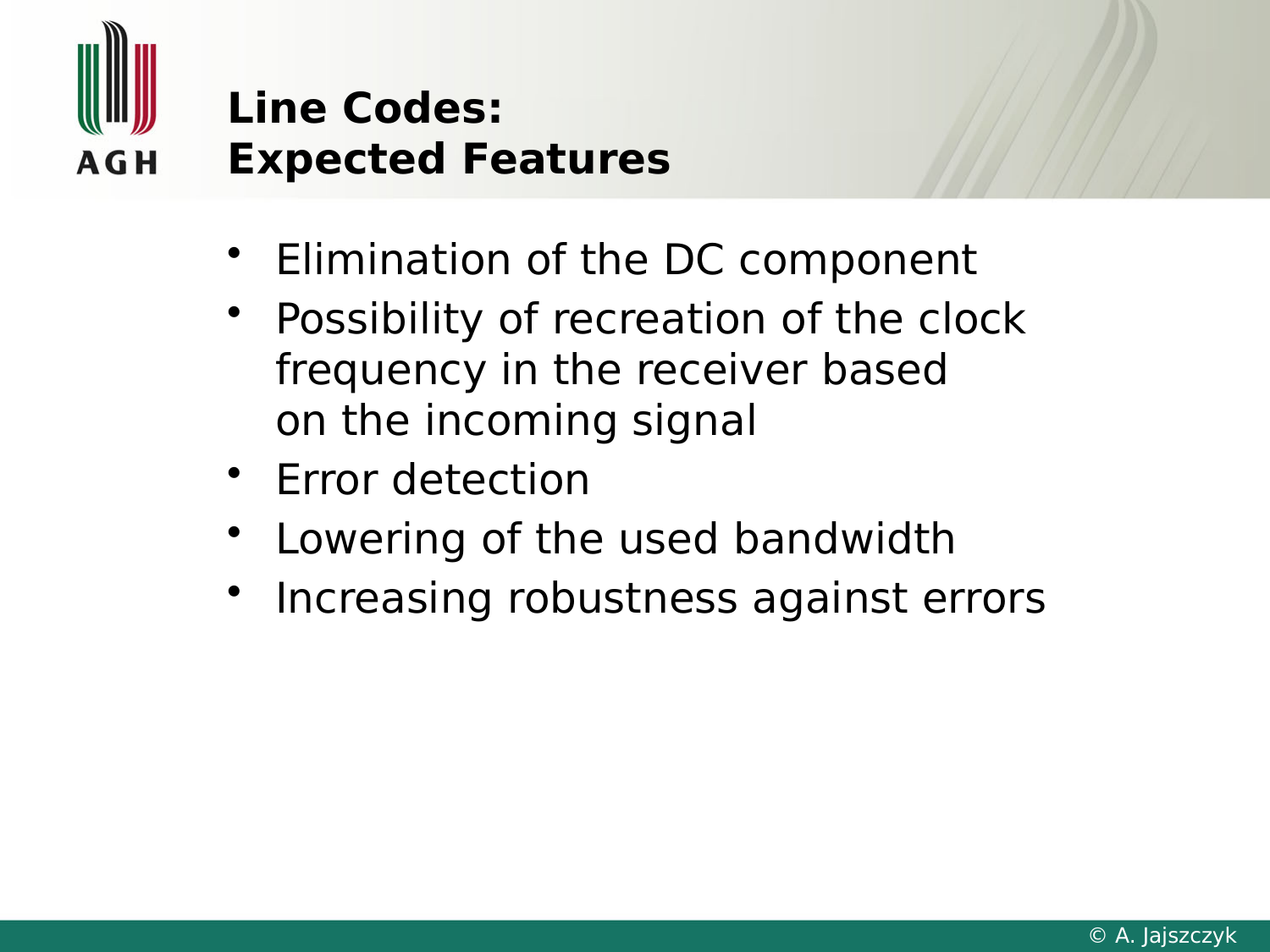

# Line Codes: Expected Features
Elimination of the DC component
Possibility of recreation of the clock frequency in the receiver based
on the incoming signal
Error detection
Lowering of the used bandwidth
Increasing robustness against errors